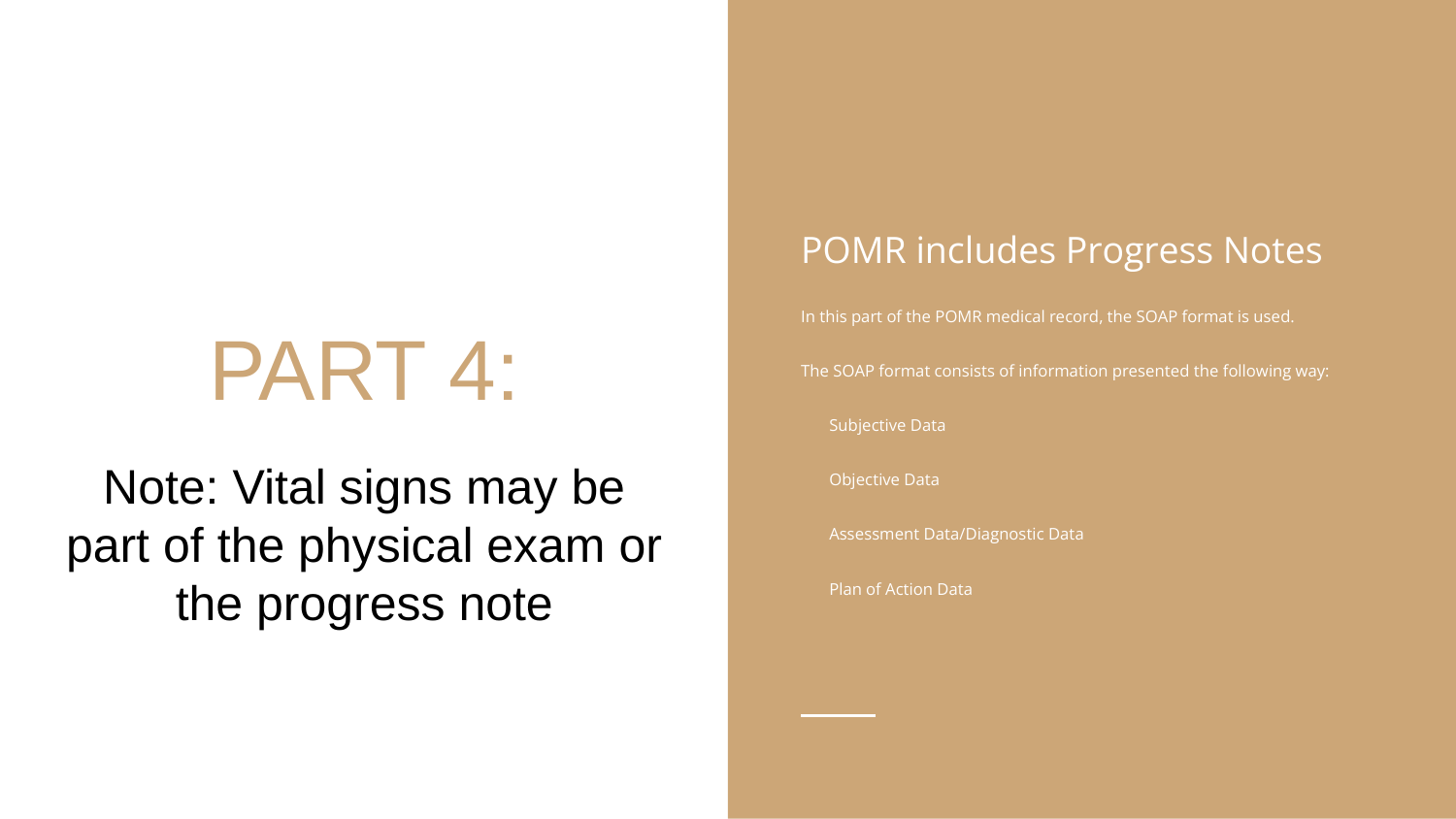

POMR includes Progress Notes
In this part of the POMR medical record, the SOAP format is used.
The SOAP format consists of information presented the following way:
Subjective Data
Objective Data
Assessment Data/Diagnostic Data
Plan of Action Data
# PART 4:
Note: Vital signs may be part of the physical exam or the progress note